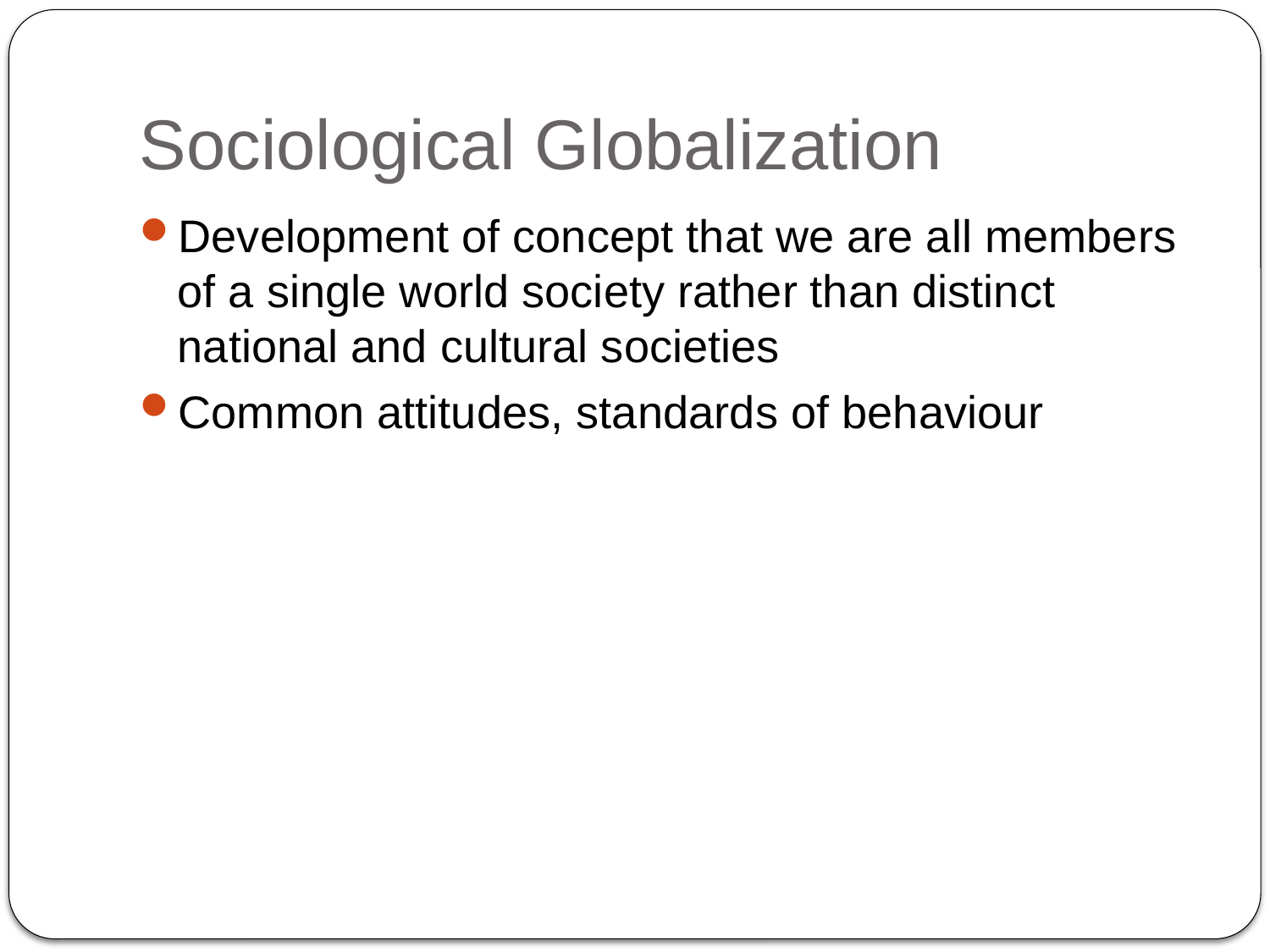

# Sociological Globalization
Development of concept that we are all members of a single world society rather than distinct national and cultural societies
Common attitudes, standards of behaviour